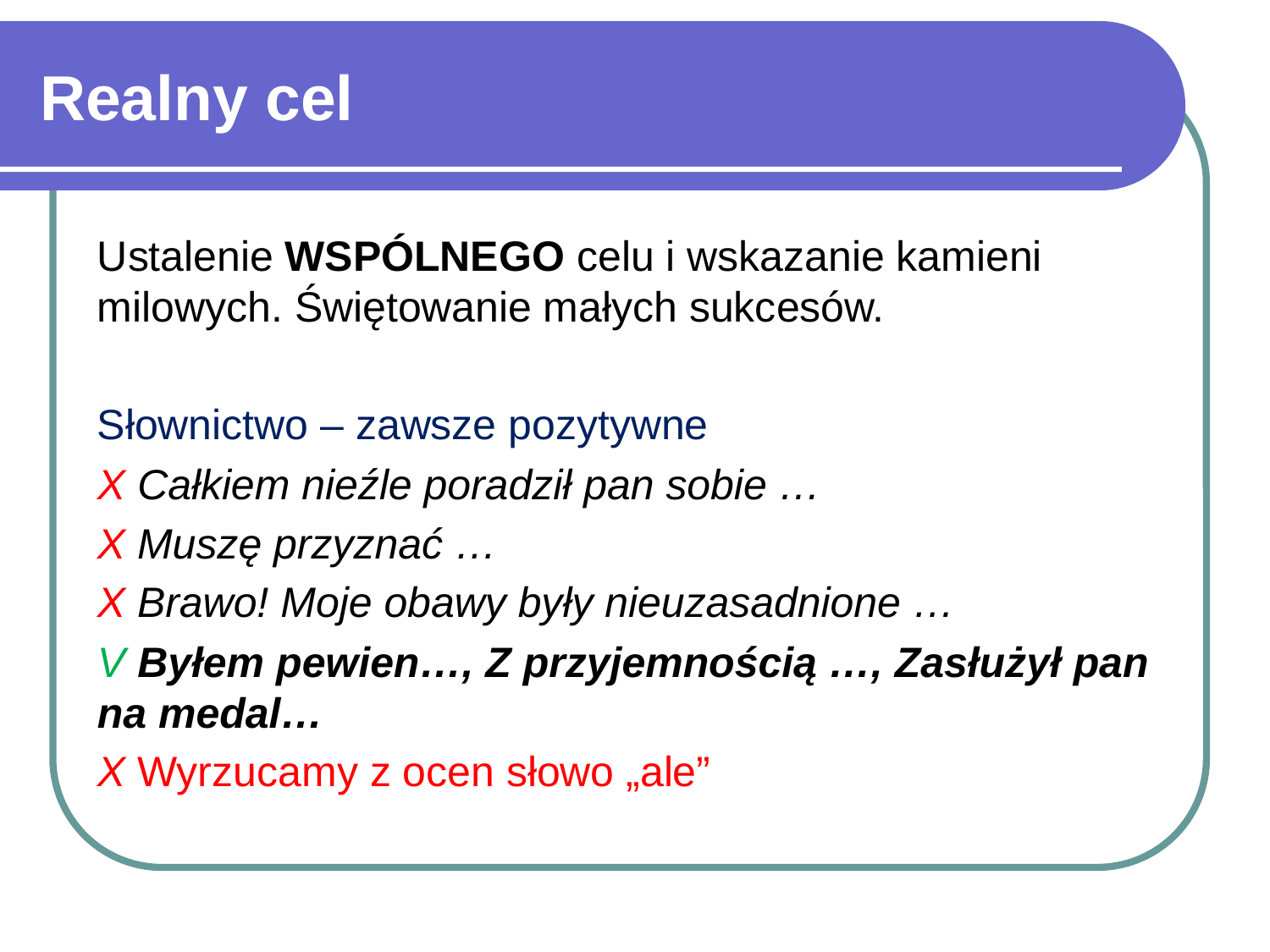

# Realny cel
Ustalenie WSPÓLNEGO celu i wskazanie kamieni milowych. Świętowanie małych sukcesów.

Słownictwo – zawsze pozytywne
X Całkiem nieźle poradził pan sobie …
X Muszę przyznać …
X Brawo! Moje obawy były nieuzasadnione …
V Byłem pewien…, Z przyjemnością …, Zasłużył pan na medal…
X Wyrzucamy z ocen słowo „ale”